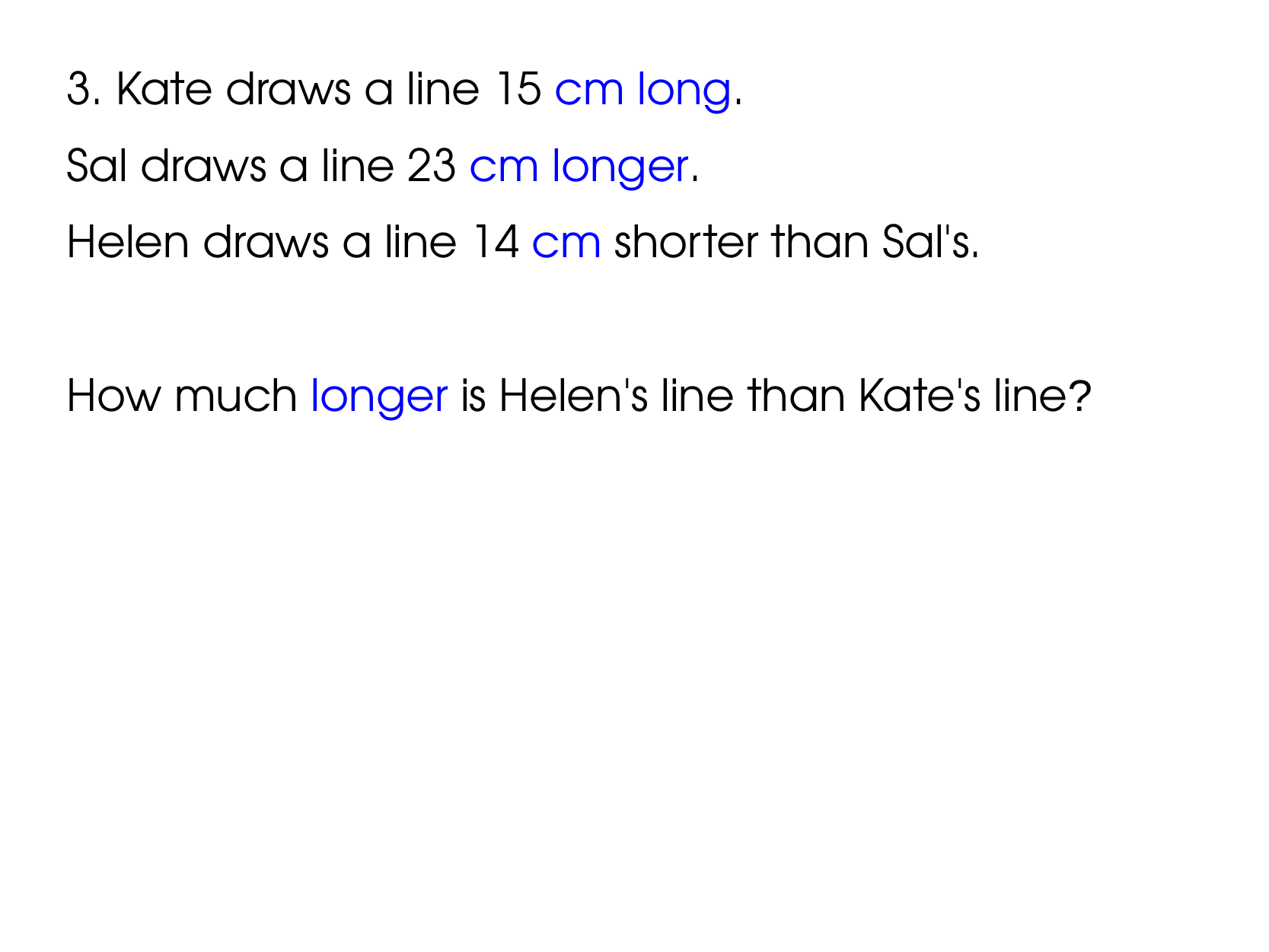

3. Kate draws a line 15 cm long.
Sal draws a line 23 cm longer.
Helen draws a line 14 cm shorter than Sal's.

How much longer is Helen's line than Kate's line?